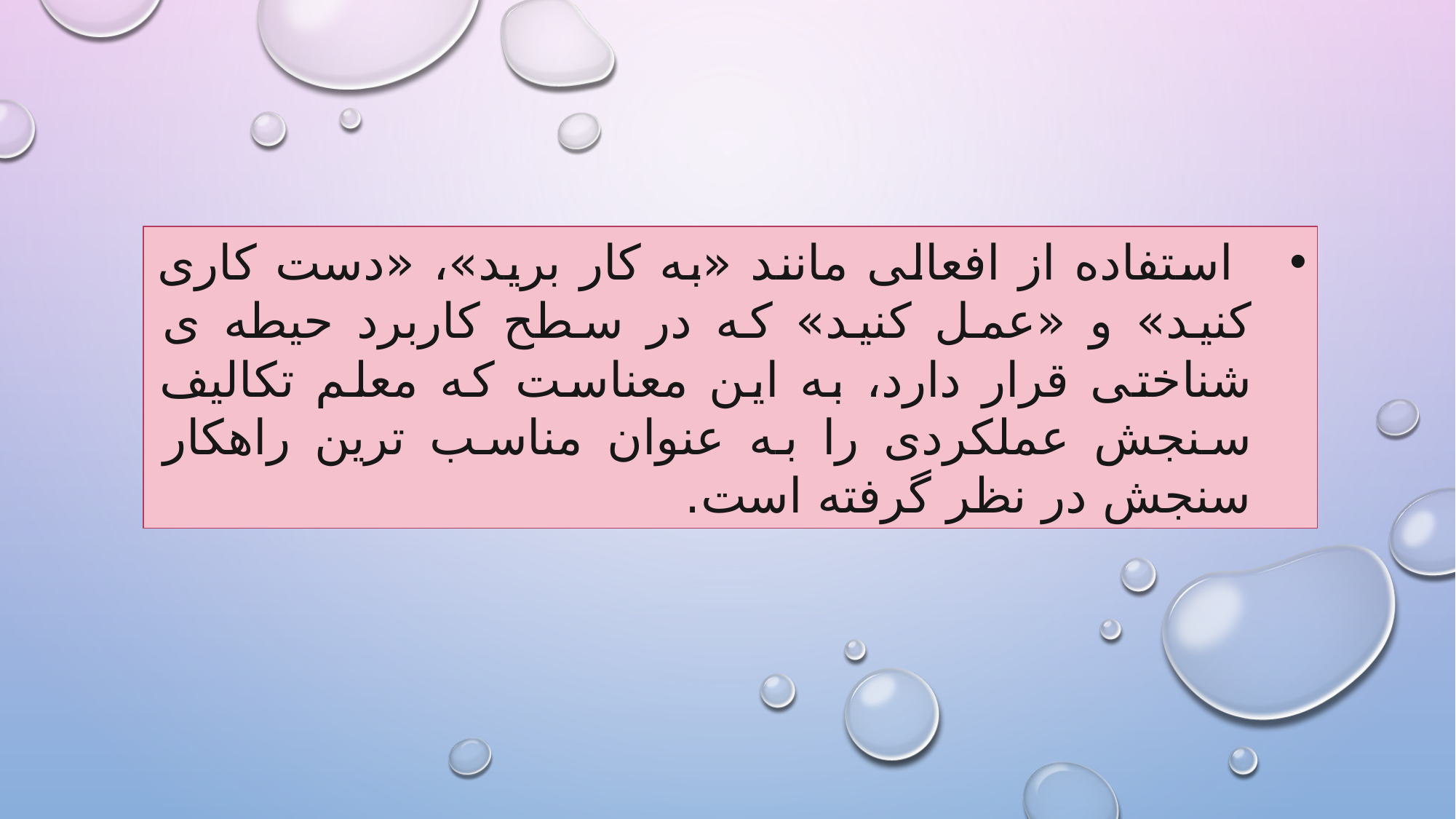

استفاده از افعالی مانند «به کار بريد»، «دست کاری کنيد» و «عمل کنيد» که در سطح کاربرد حيطه ی شناختی قرار دارد، به اين معناست که معلم تکاليف سنجش عملکردی را به عنوان مناسب ترين راهکار سنجش در نظر گرفته است.